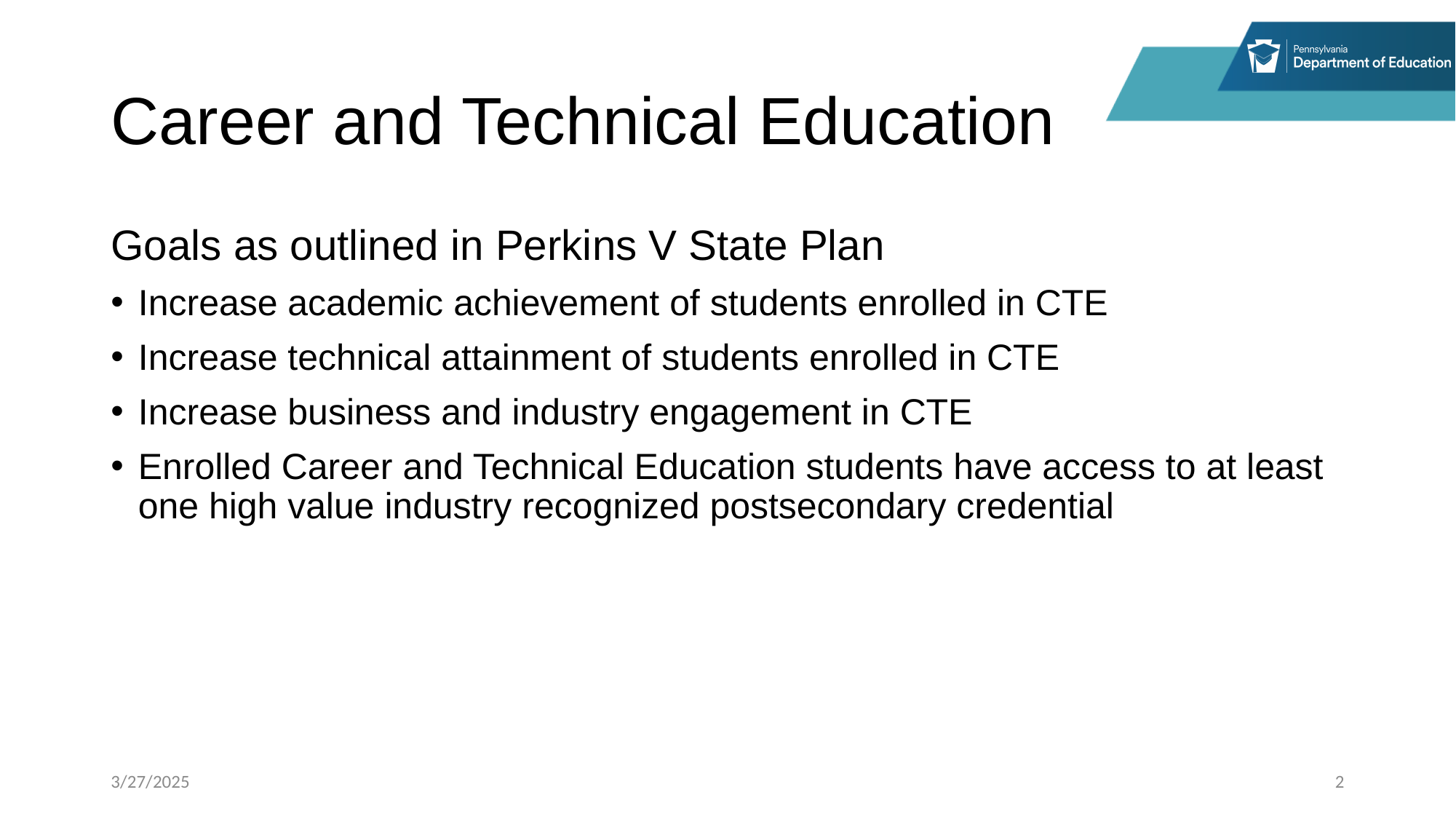

# Career and Technical Education
Goals as outlined in Perkins V State Plan
Increase academic achievement of students enrolled in CTE
Increase technical attainment of students enrolled in CTE
Increase business and industry engagement in CTE
Enrolled Career and Technical Education students have access to at least one high value industry recognized postsecondary credential

3/27/2025
2